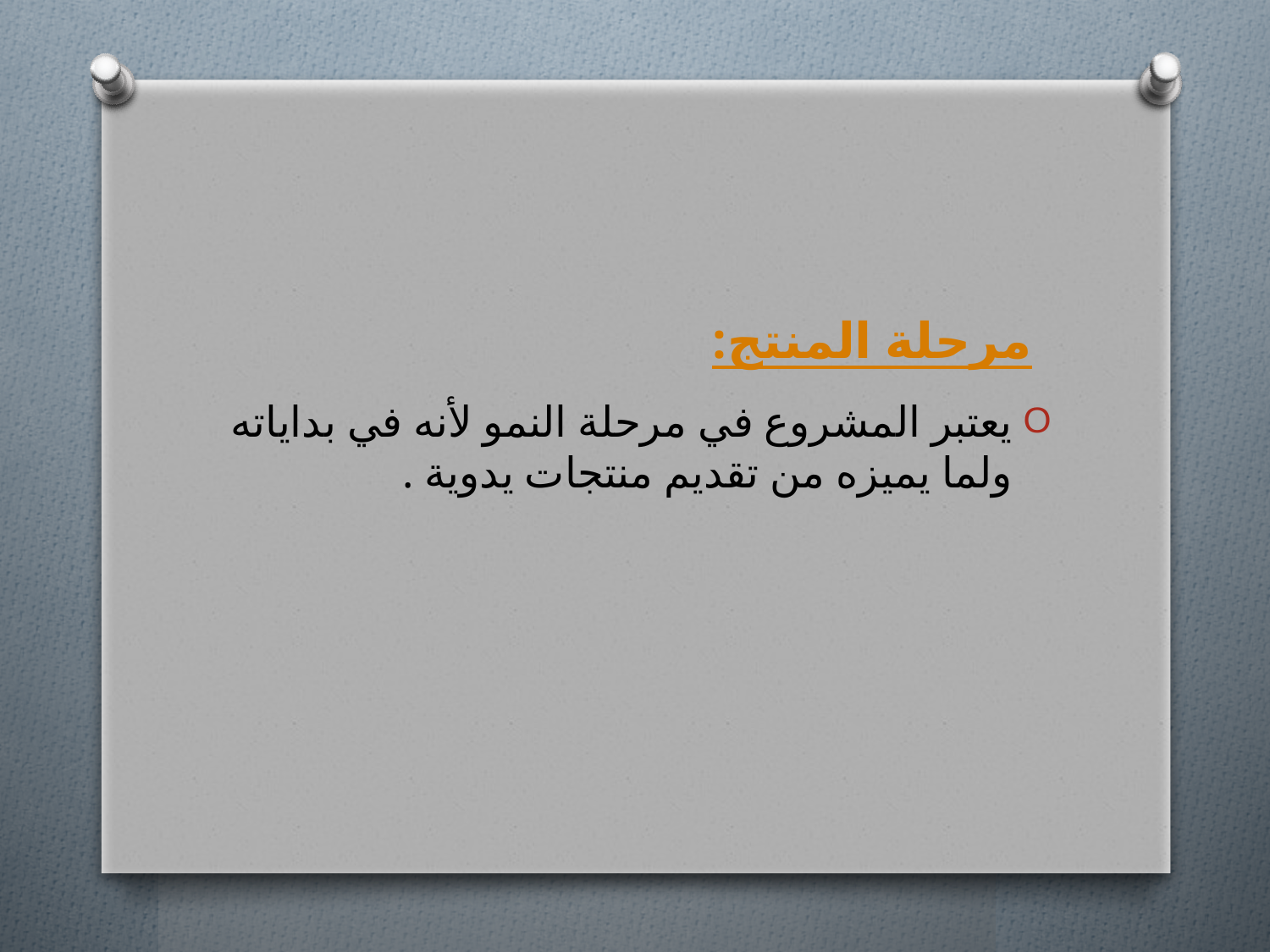

#
مرحلة المنتج:
يعتبر المشروع في مرحلة النمو لأنه في بداياته ولما يميزه من تقديم منتجات يدوية .